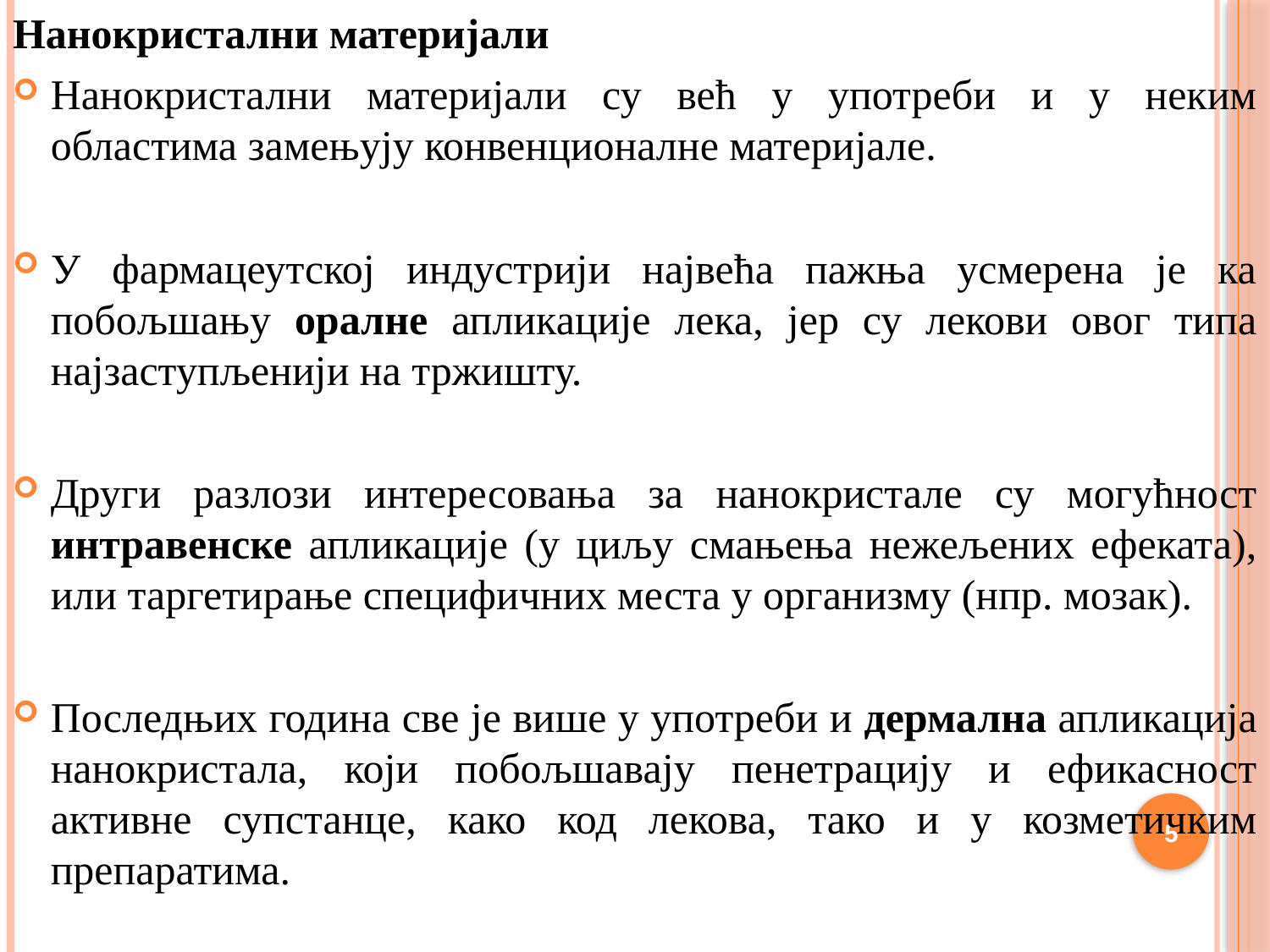

Нанокристални материјали
Нанокристални материјали су већ у употреби и у неким областима замењују конвенционалне материјале.

У фармацеутској индустрији највећа пажња усмерена је ка побољшању оралне апликације лека, јер су лекови овог типа најзаступљенији на тржишту.

Други разлози интересовања за нанокристале су могућност интравенске апликације (у циљу смањења нежељених ефеката), или таргетирање специфичних места у организму (нпр. мозак).

Последњих година све је више у употреби и дермална апликација нанокристала, који побољшавају пенетрацију и ефикасност активне супстанце, како код лекова, тако и у козметичким препаратима.

5